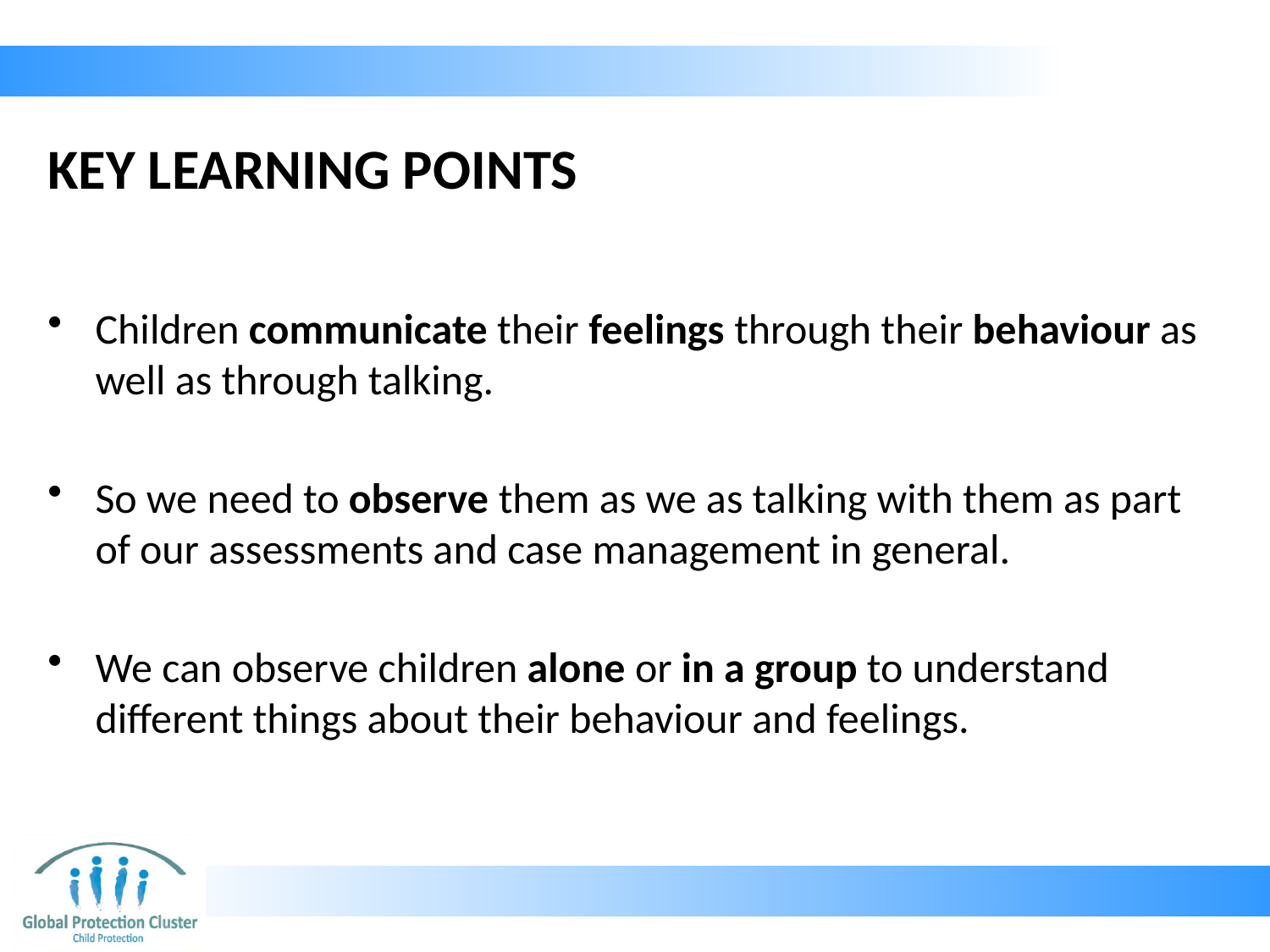

# KEY LEARNING POINTS

Children communicate their feelings through their behaviour as well as through talking.

So we need to observe them as we as talking with them as part of our assessments and case management in general.

We can observe children alone or in a group to understand different things about their behaviour and feelings.